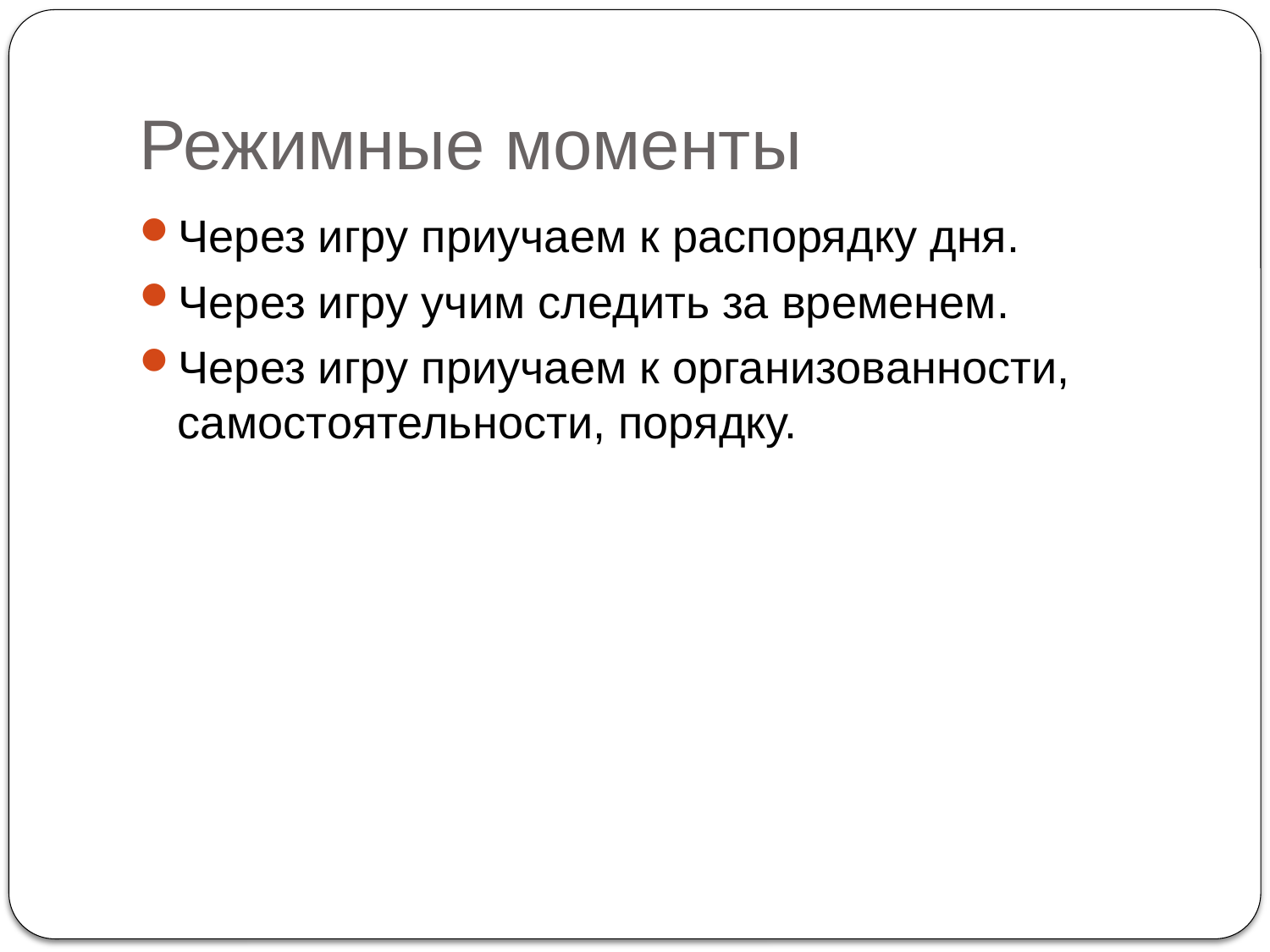

# Режимные моменты
Через игру приучаем к распорядку дня.
Через игру учим следить за временем.
Через игру приучаем к организованности, самостоятельности, порядку.